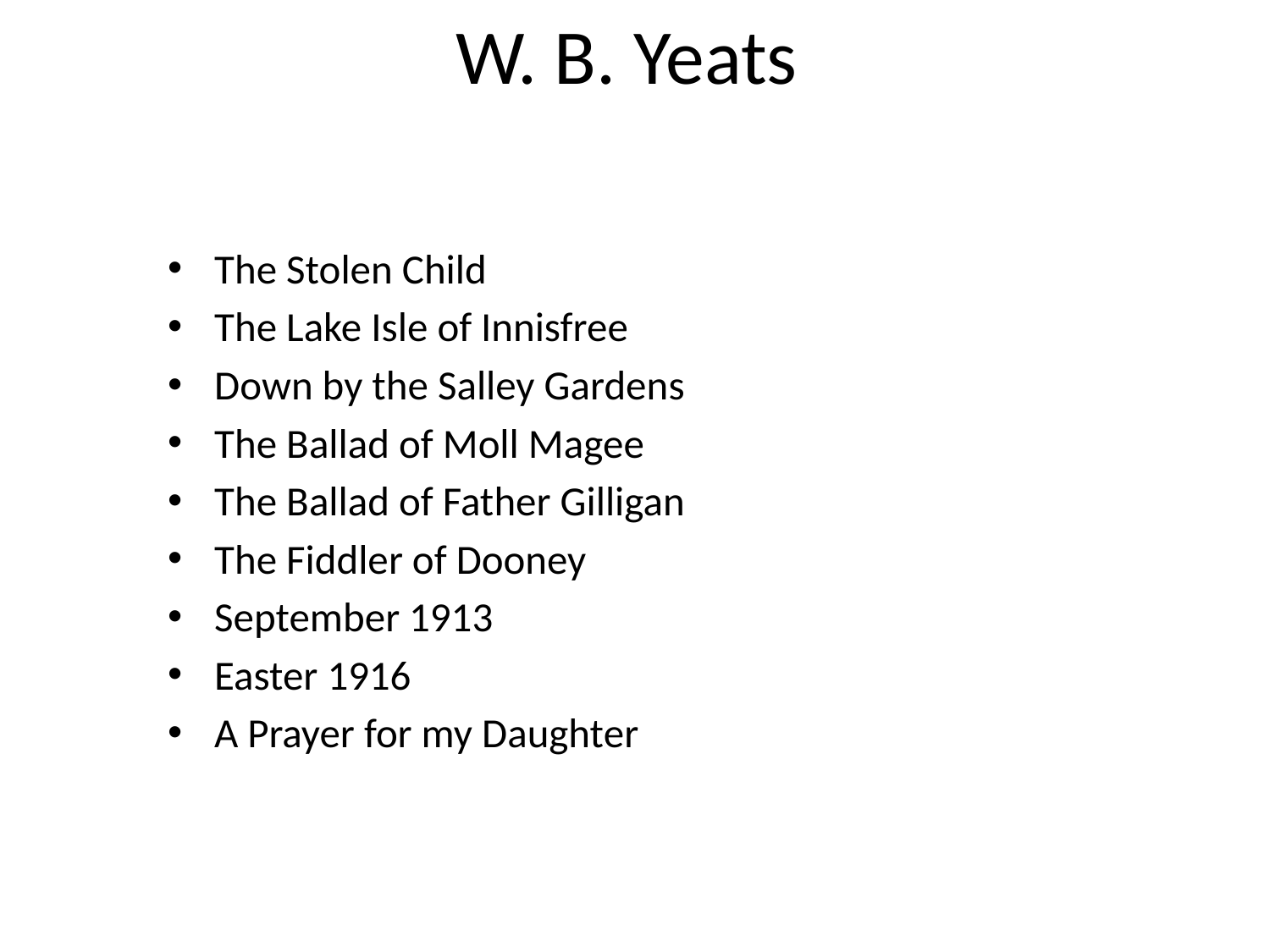

# W. B. Yeats
Read some of these Yeats Poems:

The Stolen Child
The Lake Isle of Innisfree
Down by the Salley Gardens
The Ballad of Moll Magee
The Ballad of Father Gilligan
The Fiddler of Dooney
September 1913
Easter 1916
A Prayer for my Daughter

© Seomra Ranga 2010 www.seomraranga.com